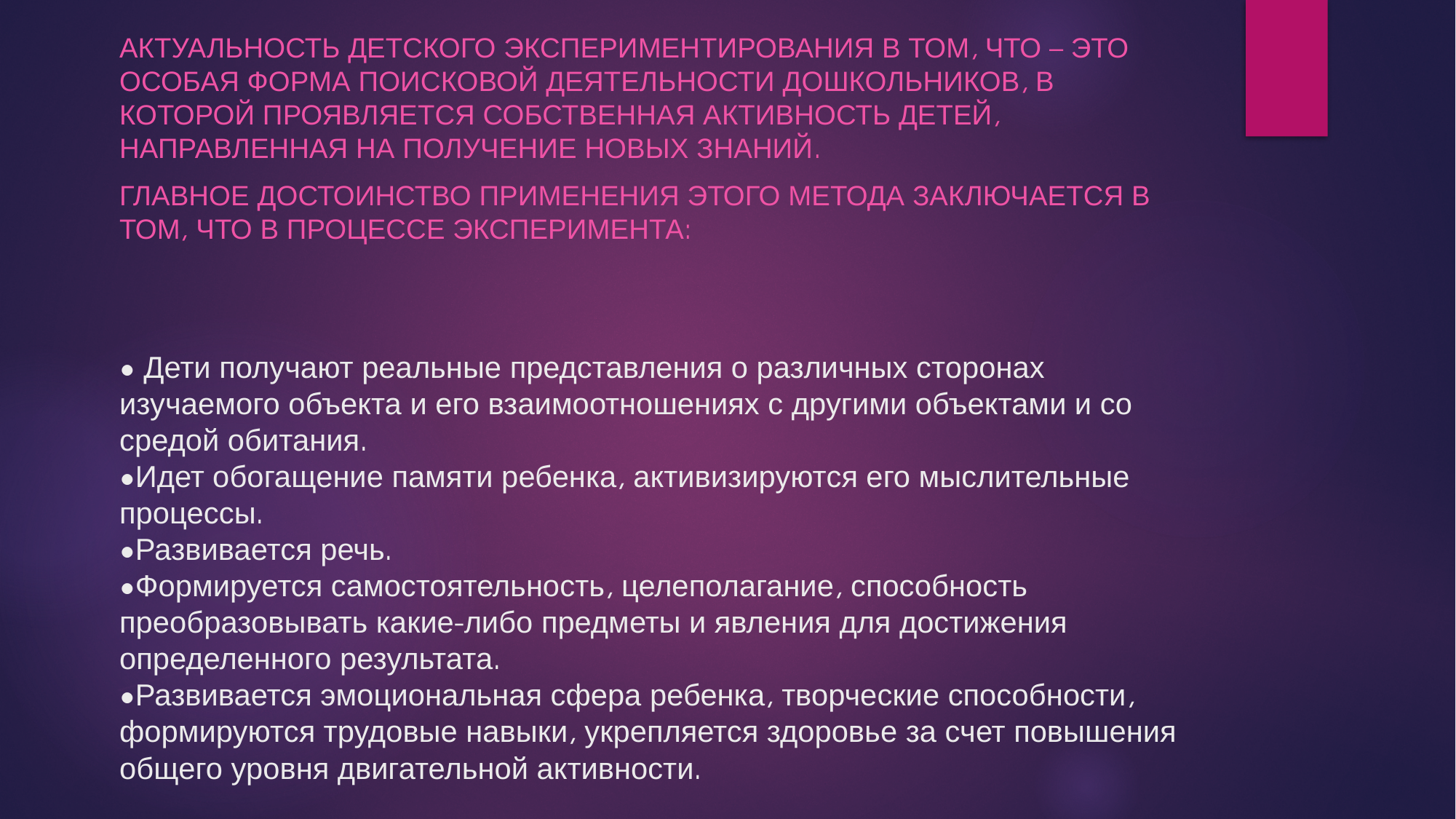

Актуальность детского экспериментирования в том, что – это особая форма поисковой деятельности дошкольников, в которой проявляется собственная активность детей, направленная на получение новых знаний.
Главное достоинство применения этого метода заключается в том, что в процессе эксперимента:
# • Дети получают реальные представления о различных сторонах изучаемого объекта и его взаимоотношениях с другими объектами и со средой обитания. •Идет обогащение памяти ребенка, активизируются его мыслительные процессы. •Развивается речь. •Формируется самостоятельность, целеполагание, способность преобразовывать какие-либо предметы и явления для достижения определенного результата. •Развивается эмоциональная сфера ребенка, творческие способности, формируются трудовые навыки, укрепляется здоровье за счет повышения общего уровня двигательной активности.